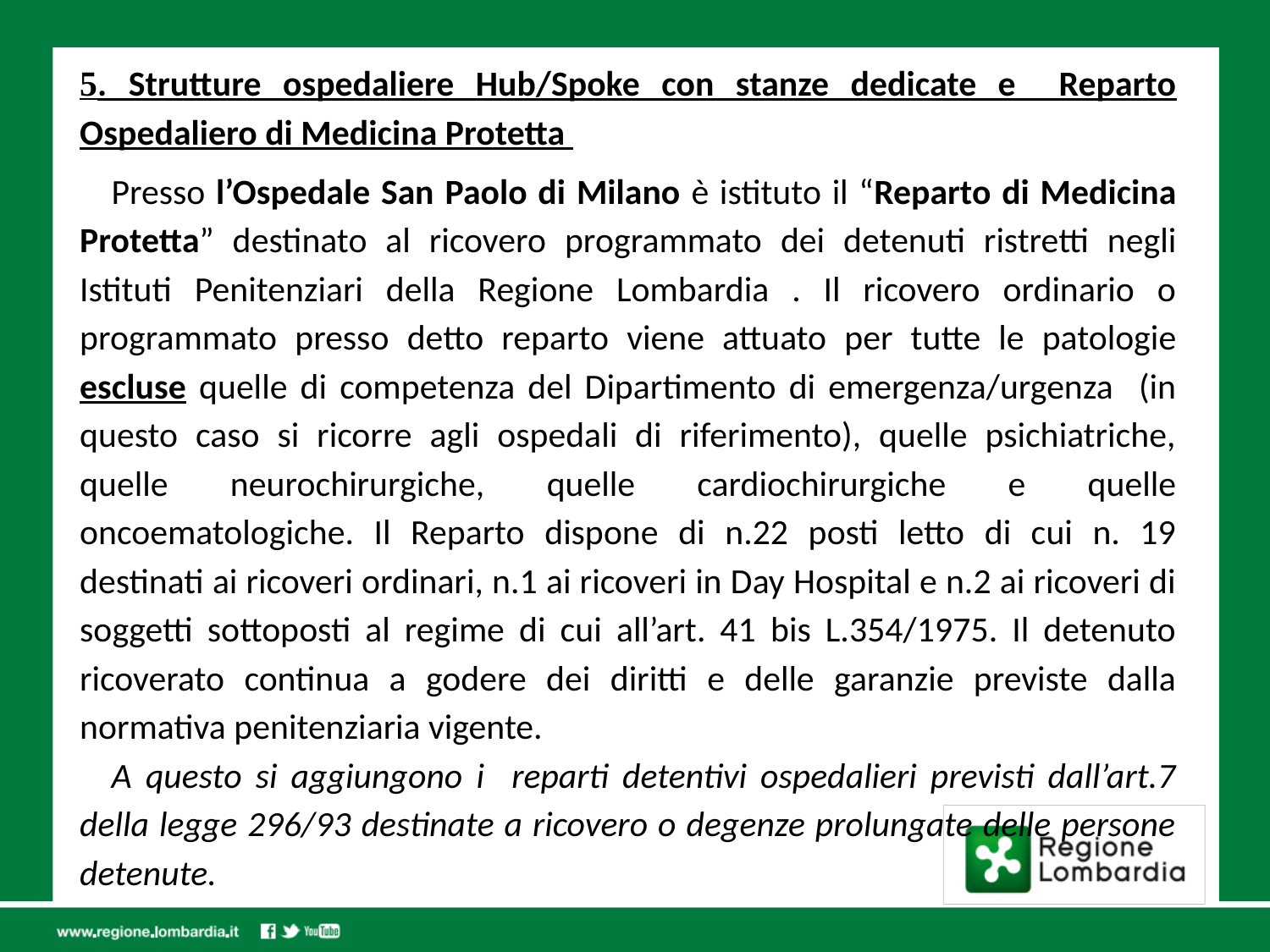

5. Strutture ospedaliere Hub/Spoke con stanze dedicate e  Reparto Ospedaliero di Medicina Protetta
Presso l’Ospedale San Paolo di Milano è istituto il “Reparto di Medicina Protetta” destinato al ricovero programmato dei detenuti ristretti negli Istituti Penitenziari della Regione Lombardia . Il ricovero ordinario o programmato presso detto reparto viene attuato per tutte le patologie escluse quelle di competenza del Dipartimento di emergenza/urgenza  (in questo caso si ricorre agli ospedali di riferimento), quelle psichiatriche, quelle neurochirurgiche, quelle cardiochirurgiche e quelle oncoematologiche. Il Reparto dispone di n.22 posti letto di cui n. 19 destinati ai ricoveri ordinari, n.1 ai ricoveri in Day Hospital e n.2 ai ricoveri di soggetti sottoposti al regime di cui all’art. 41 bis L.354/1975. Il detenuto ricoverato continua a godere dei diritti e delle garanzie previste dalla normativa penitenziaria vigente.
A questo si aggiungono i  reparti detentivi ospedalieri previsti dall’art.7 della legge 296/93 destinate a ricovero o degenze prolungate delle persone detenute.